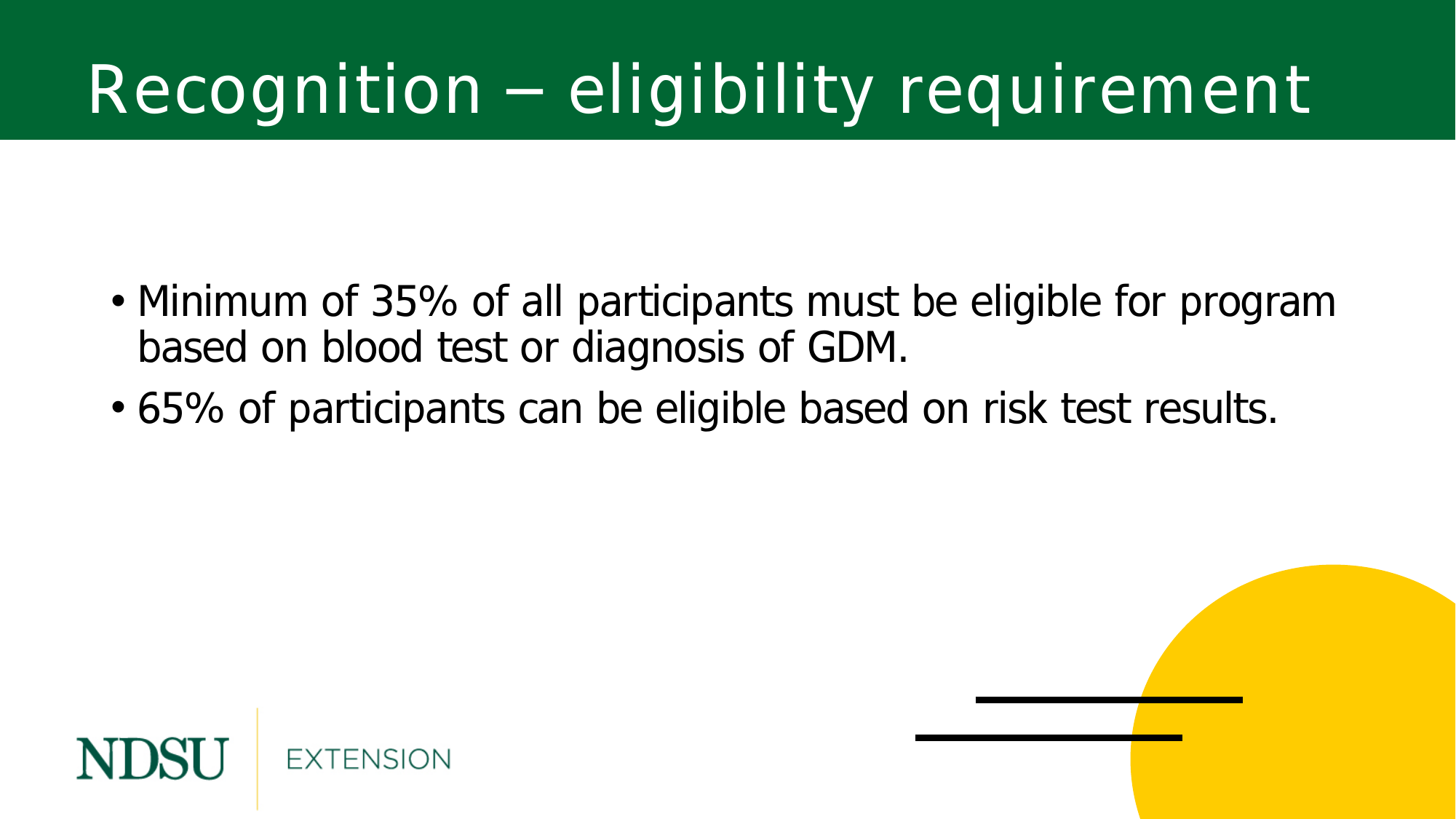

# Recognition – eligibility requirement
Minimum of 35% of all participants must be eligible for program based on blood test or diagnosis of GDM.
65% of participants can be eligible based on risk test results.